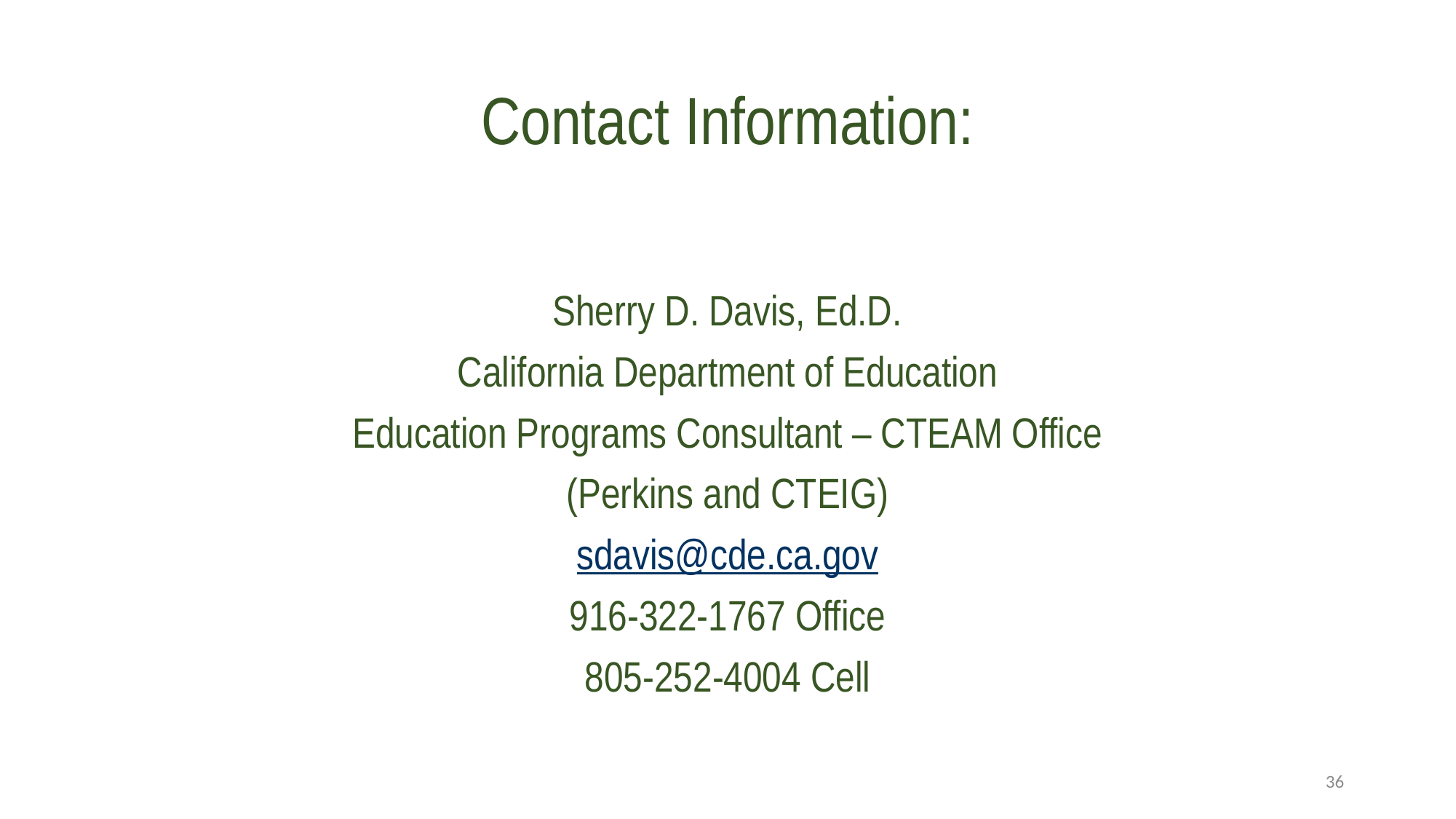

# Contact Information:

Sherry D. Davis, Ed.D.
California Department of Education
Education Programs Consultant – CTEAM Office
(Perkins and CTEIG)
sdavis@cde.ca.gov
916-322-1767 Office
805-252-4004 Cell
36